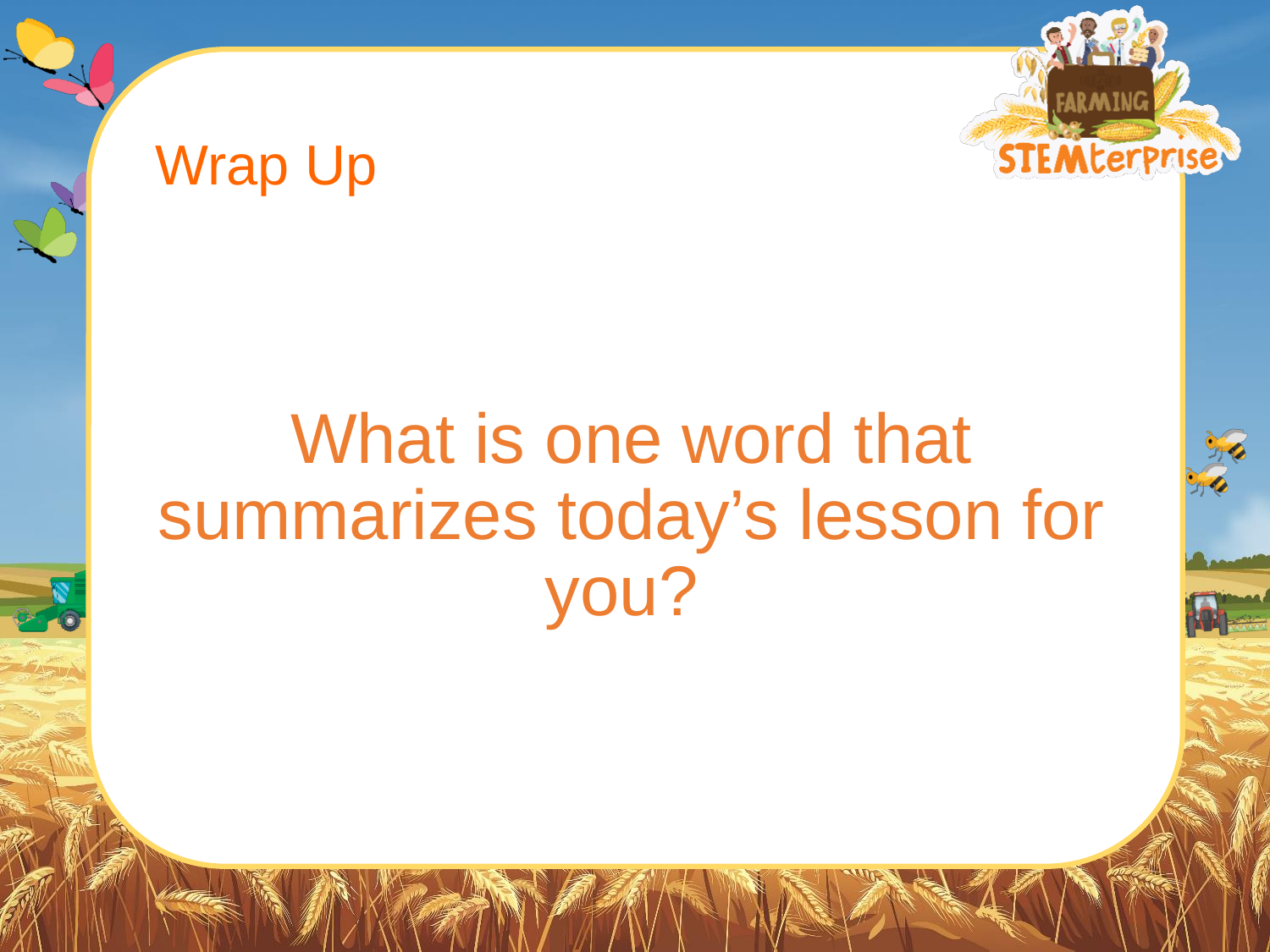

# Wrap Up

What is one word that summarizes today’s lesson for you?